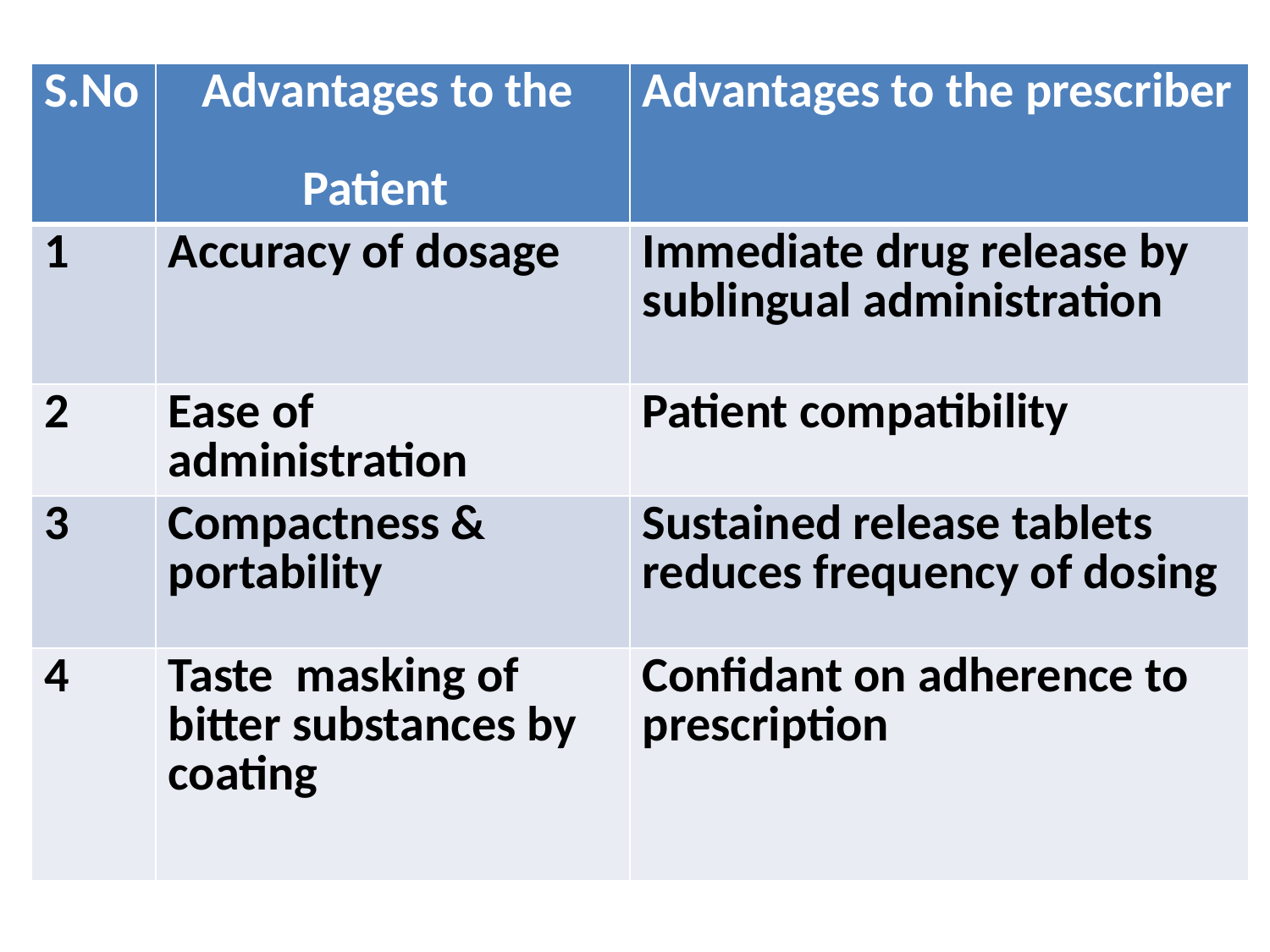

| S.No | Advantages to the Patient | Advantages to the prescriber |
| --- | --- | --- |
| 1 | Accuracy of dosage | Immediate drug release by sublingual administration |
| 2 | Ease of administration | Patient compatibility |
| 3 | Compactness & portability | Sustained release tablets reduces frequency of dosing |
| 4 | Taste masking of bitter substances by coating | Confidant on adherence to prescription |